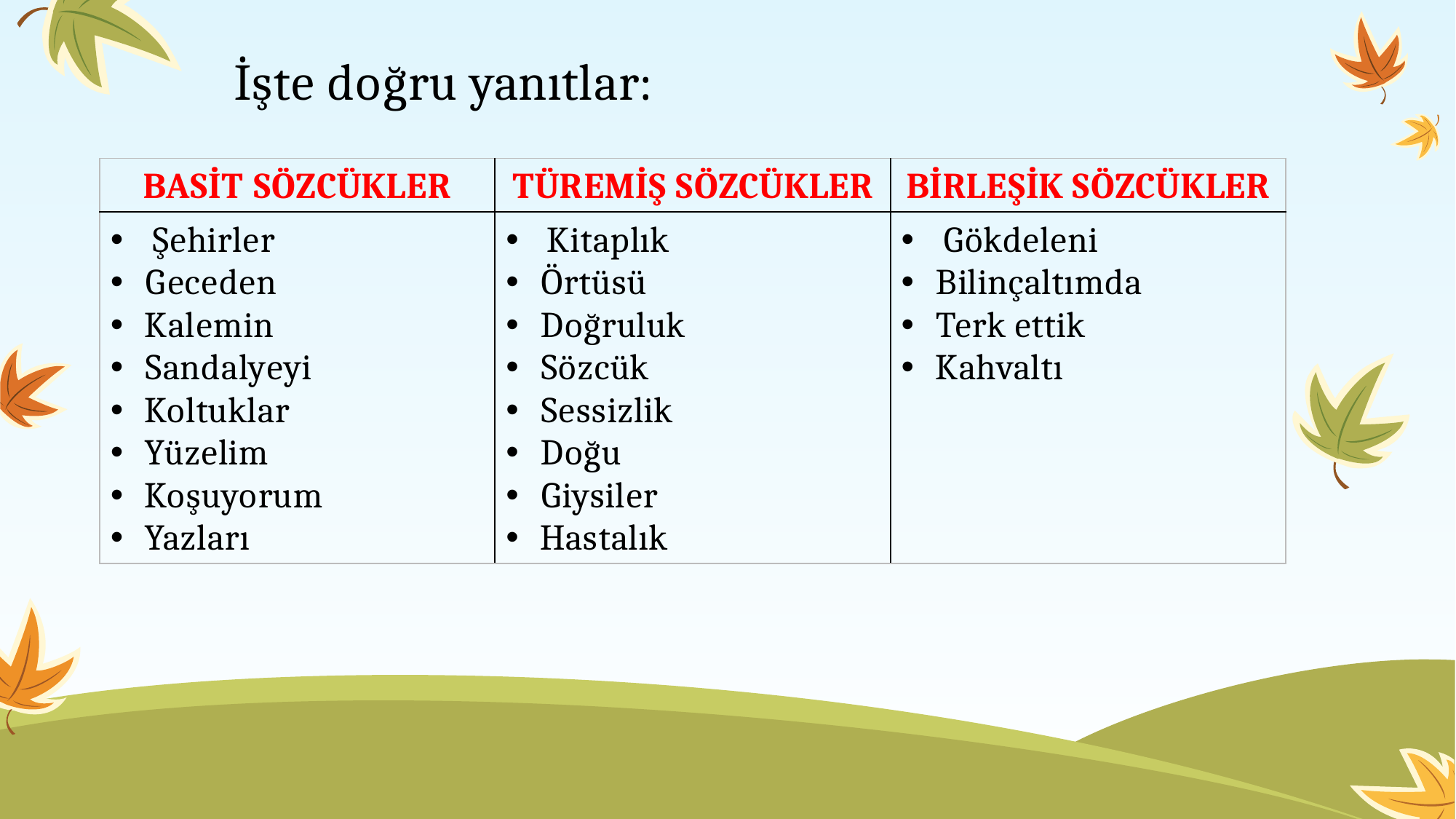

# İşte doğru yanıtlar:
| BASİT SÖZCÜKLER | TÜREMİŞ SÖZCÜKLER | BİRLEŞİK SÖZCÜKLER |
| --- | --- | --- |
| Şehirler Geceden Kalemin Sandalyeyi Koltuklar Yüzelim Koşuyorum Yazları | Kitaplık Örtüsü Doğruluk Sözcük Sessizlik Doğu Giysiler Hastalık | Gökdeleni Bilinçaltımda Terk ettik Kahvaltı |